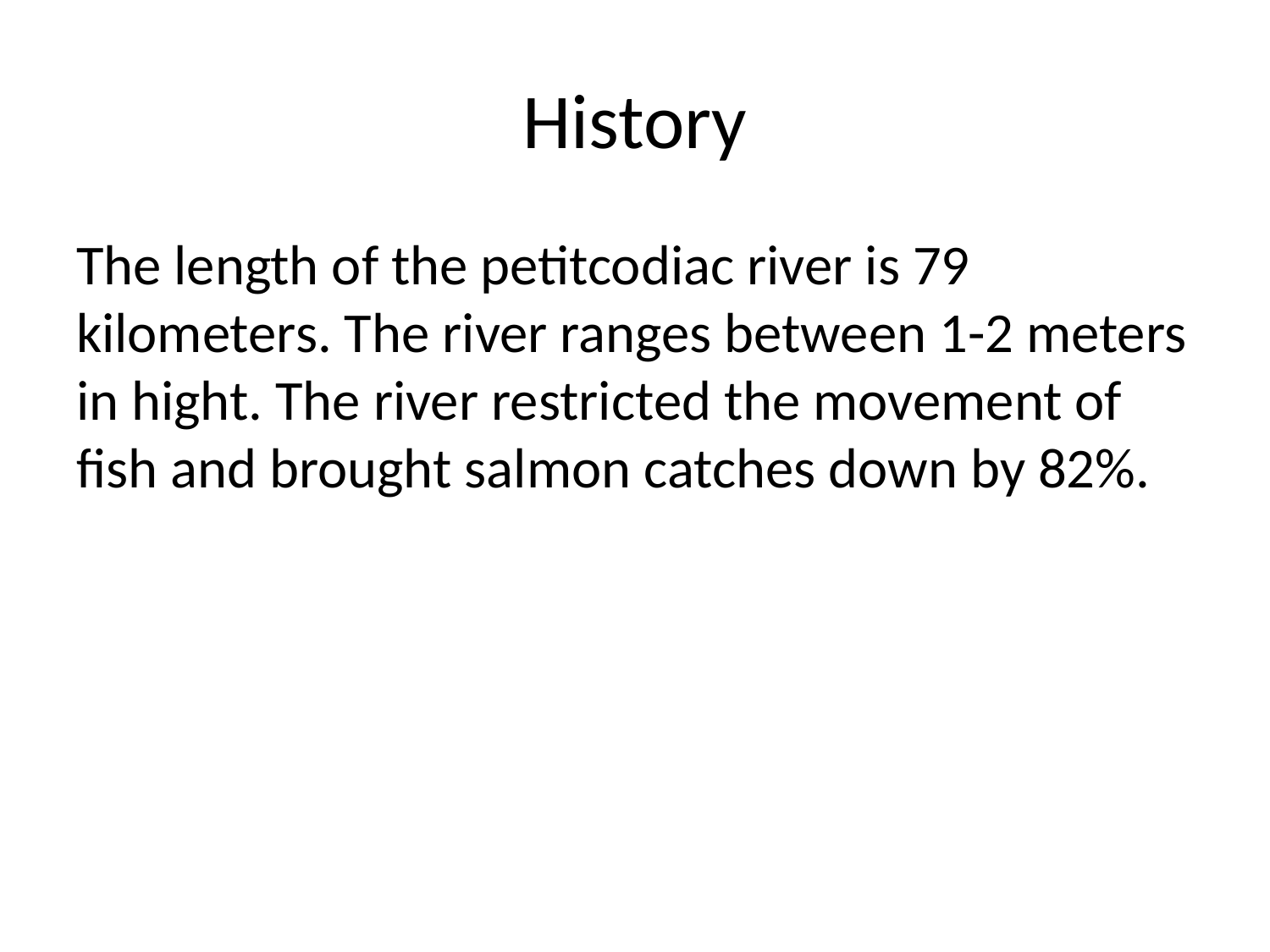

# History
The length of the petitcodiac river is 79 kilometers. The river ranges between 1-2 meters in hight. The river restricted the movement of fish and brought salmon catches down by 82%.